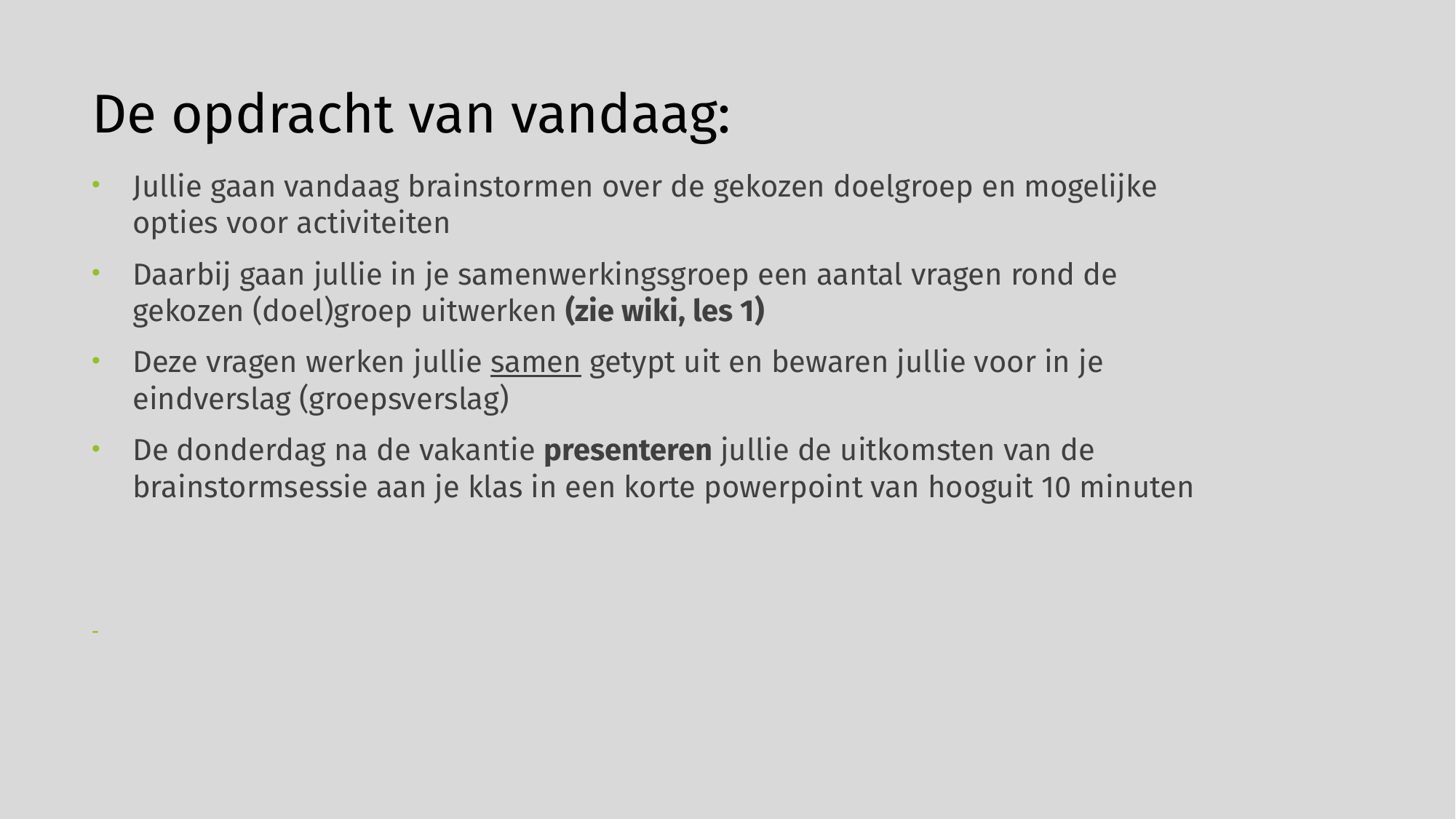

# De opdracht van vandaag:
Jullie gaan vandaag brainstormen over de gekozen doelgroep en mogelijke opties voor activiteiten
Daarbij gaan jullie in je samenwerkingsgroep een aantal vragen rond de gekozen (doel)groep uitwerken (zie wiki, les 1)
Deze vragen werken jullie samen getypt uit en bewaren jullie voor in je eindverslag (groepsverslag)
De donderdag na de vakantie presenteren jullie de uitkomsten van de brainstormsessie aan je klas in een korte powerpoint van hooguit 10 minuten